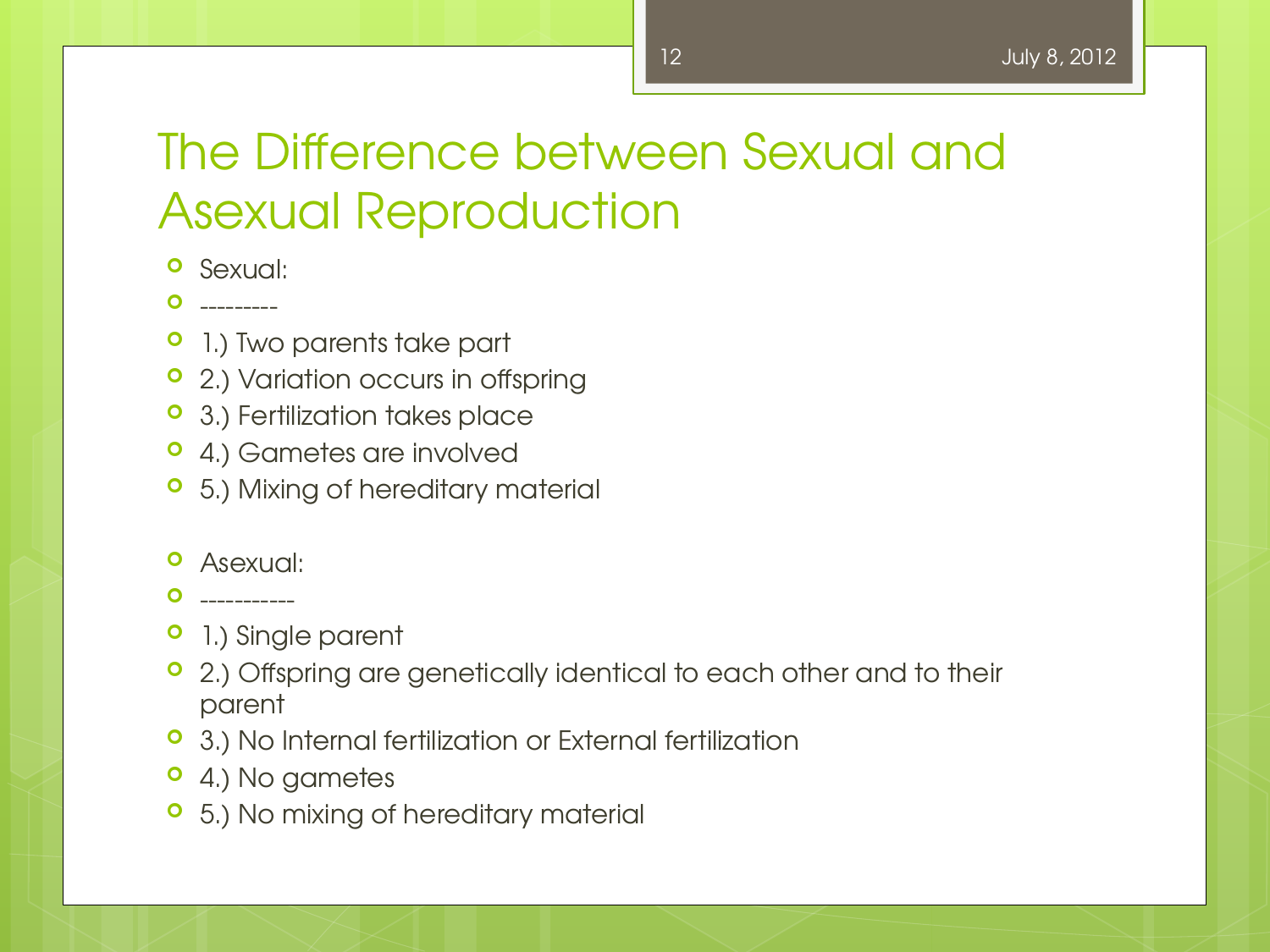

12
July 8, 2012
# The Difference between Sexual and Asexual Reproduction
Sexual:
---------
1.) Two parents take part
2.) Variation occurs in offspring
3.) Fertilization takes place
4.) Gametes are involved
5.) Mixing of hereditary material

Asexual:
-----------
1.) Single parent
2.) Offspring are genetically identical to each other and to their parent
3.) No Internal fertilization or External fertilization
4.) No gametes
5.) No mixing of hereditary material